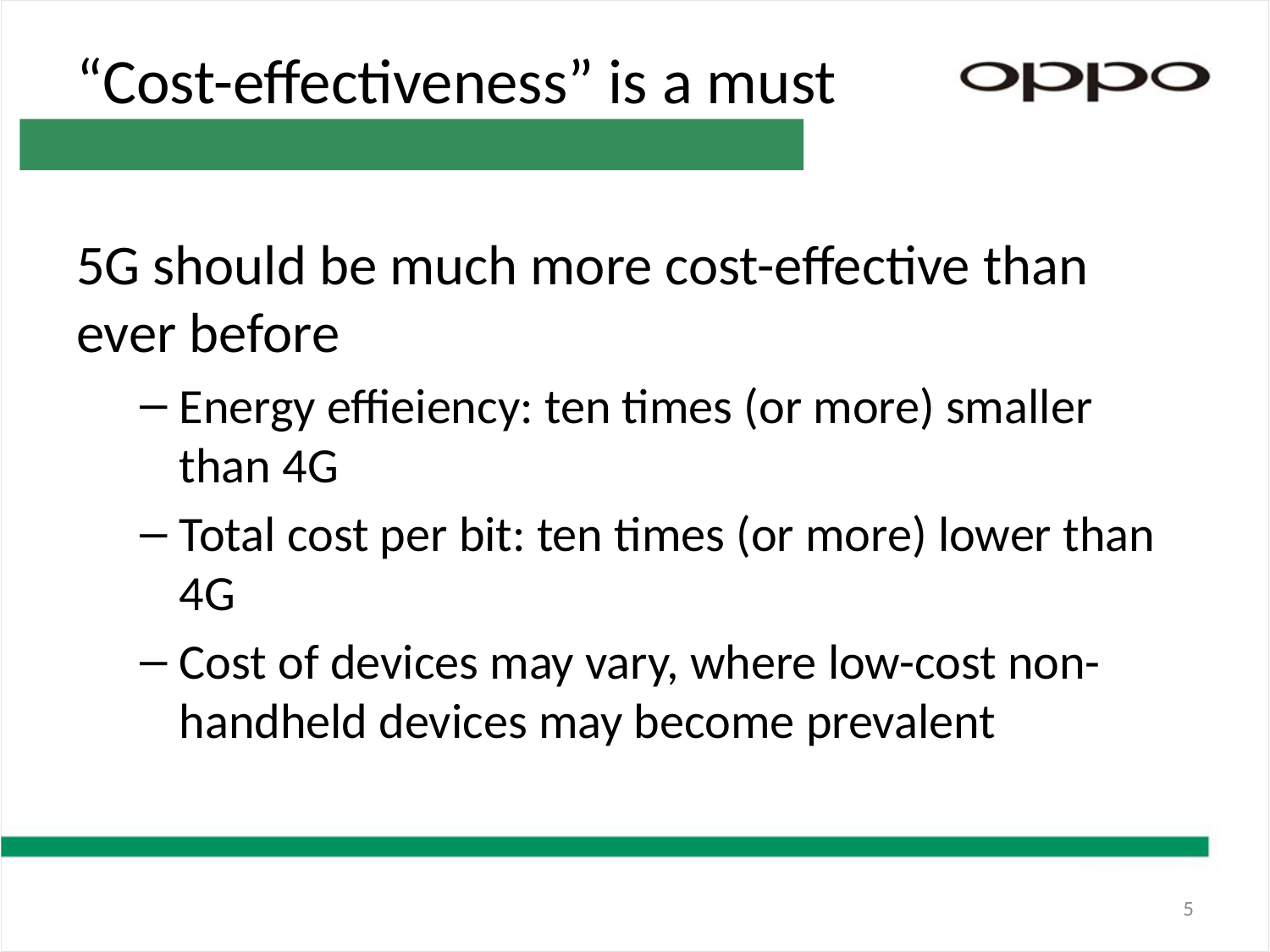

# “Cost-effectiveness” is a must
5G should be much more cost-effective than ever before
Energy effieiency: ten times (or more) smaller than 4G
Total cost per bit: ten times (or more) lower than 4G
Cost of devices may vary, where low-cost non-handheld devices may become prevalent

5